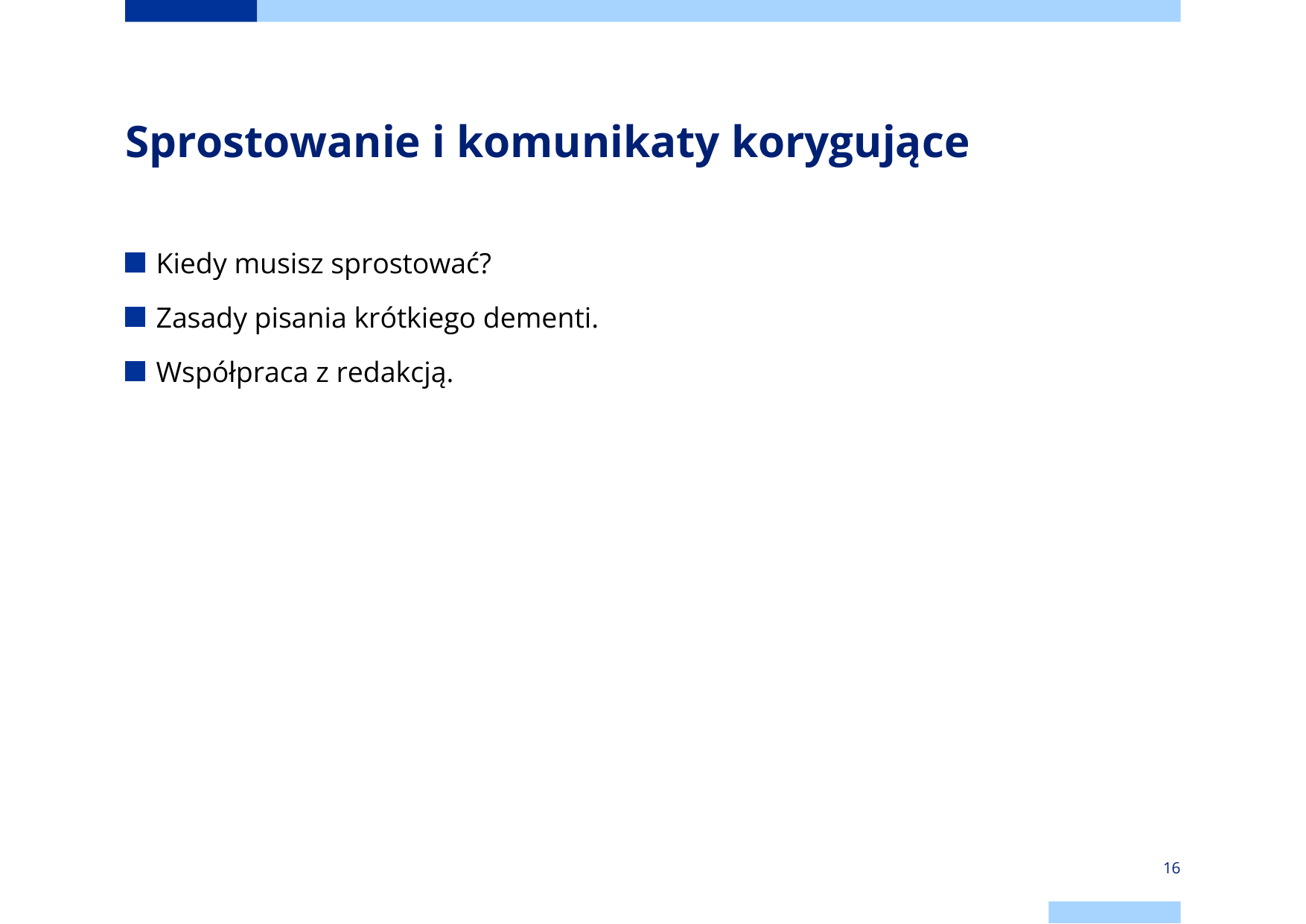

# Sprostowanie i komunikaty korygujące
Kiedy musisz sprostować?
Zasady pisania krótkiego dementi.
Współpraca z redakcją.
16